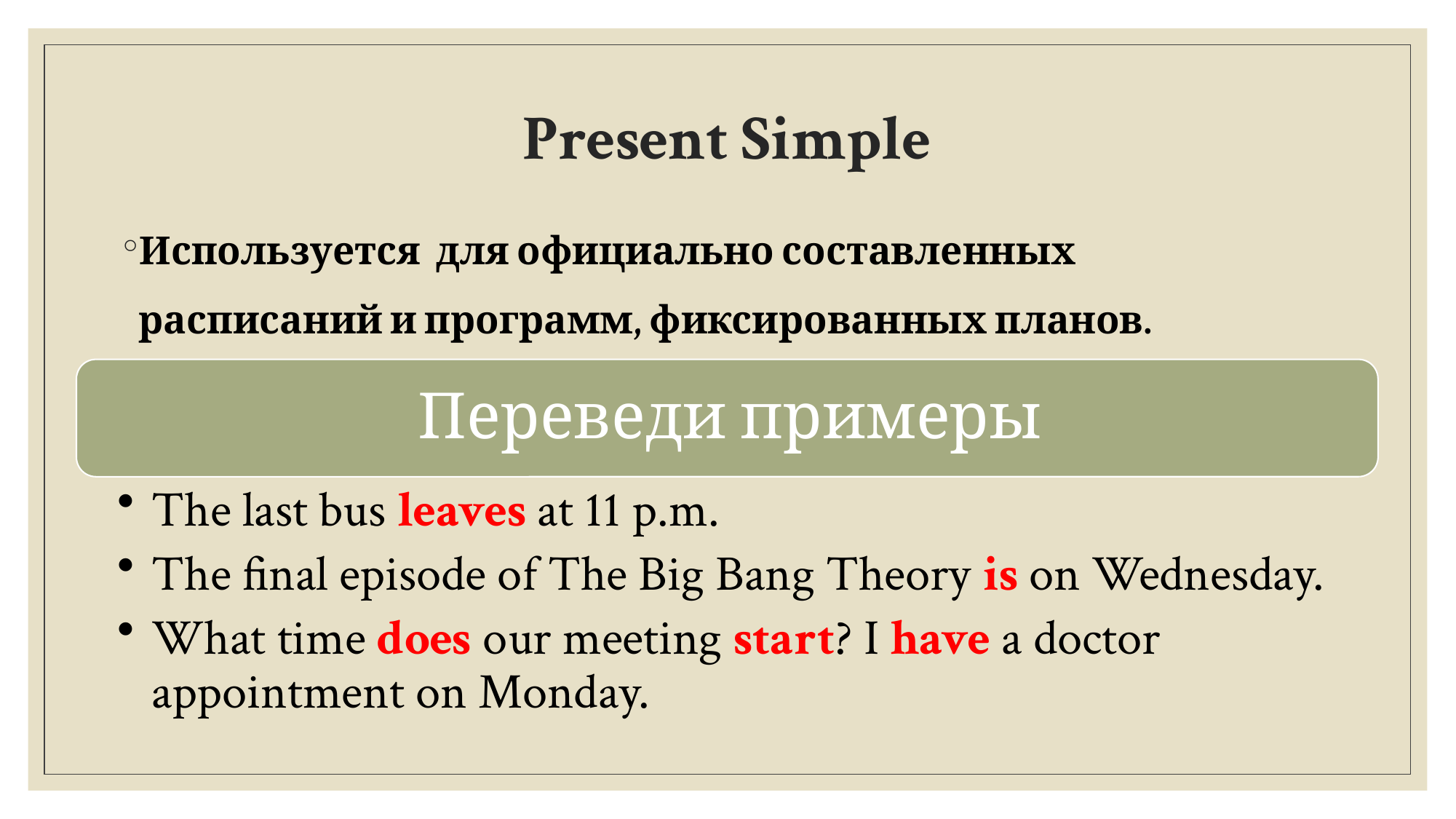

# Present Simple
Используется  для официально составленных расписаний и программ, фиксированных планов.
Переведи примеры
The last bus leaves at 11 p.m.
The final episode of The Big Bang Theory is on Wednesday.
What time does our meeting start? I have a doctor appointment on Monday.